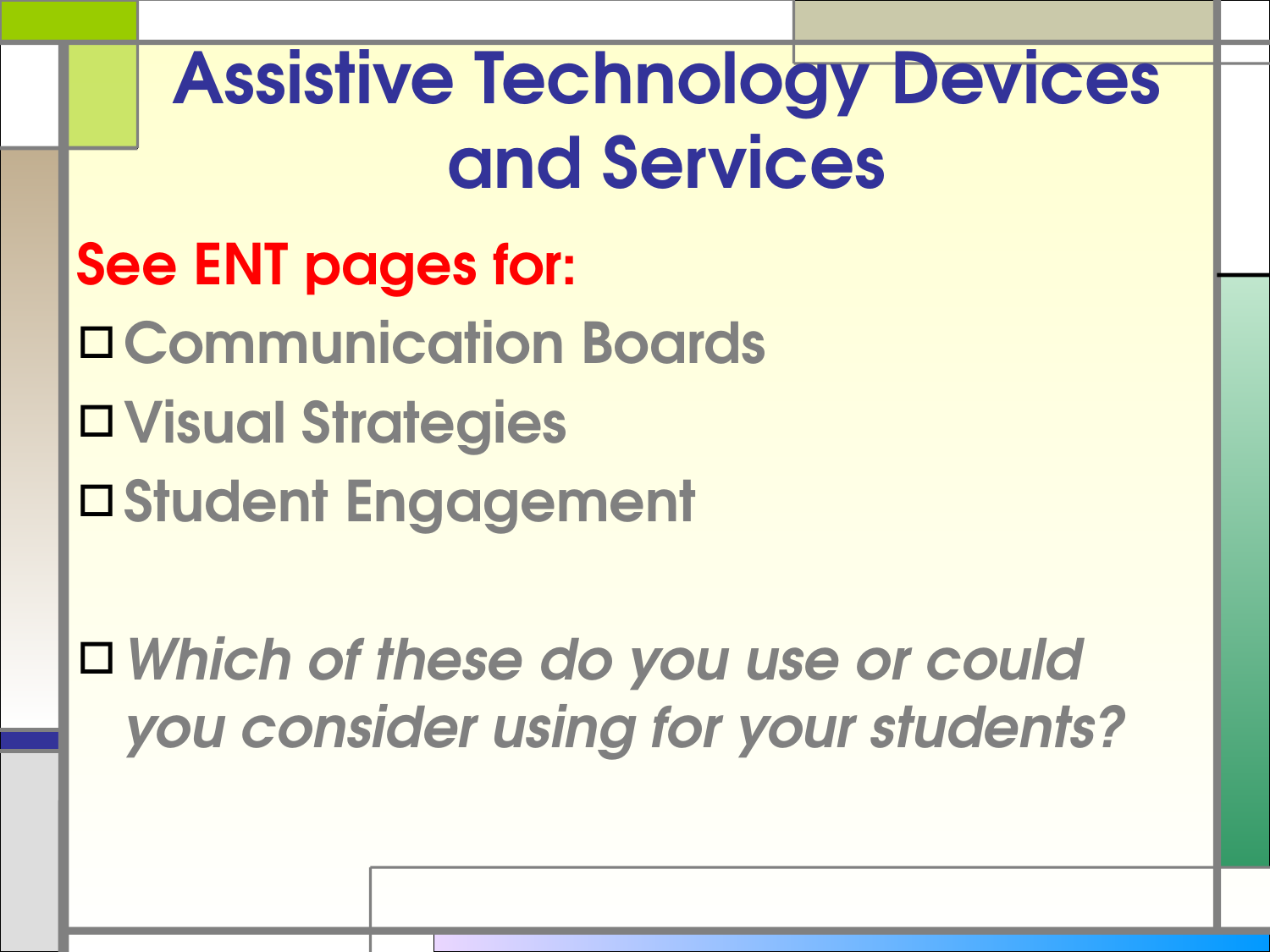

# Assistive Technology Devices and Services
See ENT pages for:
Communication Boards
Visual Strategies
Student Engagement

Which of these do you use or could you consider using for your students?